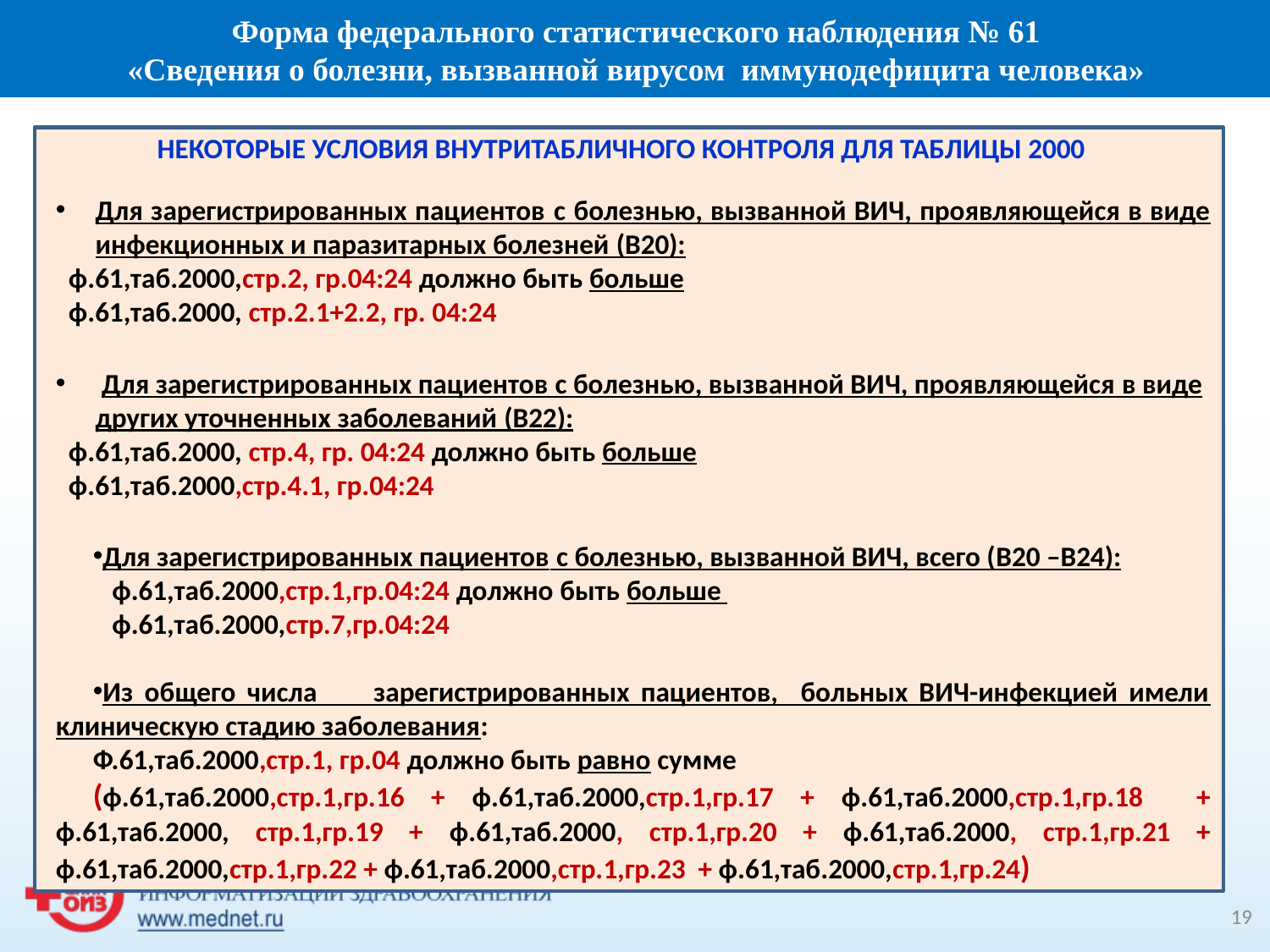

Форма федерального статистического наблюдения № 61
 «Сведения о болезни, вызванной вирусом  иммунодефицита человека»
НЕКОТОРЫЕ УСЛОВИЯ ВНУТРИТАБЛИЧНОГО КОНТРОЛЯ ДЛЯ ТАБЛИЦЫ 2000

Для зарегистрированных пациентов с болезнью, вызванной ВИЧ, проявляющейся в виде инфекционных и паразитарных болезней (В20):
  ф.61,таб.2000,стр.2, гр.04:24 должно быть больше
  ф.61,таб.2000, стр.2.1+2.2, гр. 04:24

 Для зарегистрированных пациентов с болезнью, вызванной ВИЧ, проявляющейся в виде других уточненных заболеваний (В22):
  ф.61,таб.2000, стр.4, гр. 04:24 должно быть больше
  ф.61,таб.2000,стр.4.1, гр.04:24

Для зарегистрированных пациентов с болезнью, вызванной ВИЧ, всего (В20 –В24):
   ф.61,таб.2000,стр.1,гр.04:24 должно быть больше
   ф.61,таб.2000,стр.7,гр.04:24

Из общего числа     зарегистрированных пациентов,  больных ВИЧ-инфекцией имели клиническую стадию заболевания:
Ф.61,таб.2000,стр.1, гр.04 должно быть равно сумме
(ф.61,таб.2000,стр.1,гр.16 + ф.61,таб.2000,стр.1,гр.17 + ф.61,таб.2000,стр.1,гр.18  + ф.61,таб.2000, стр.1,гр.19 + ф.61,таб.2000, стр.1,гр.20 + ф.61,таб.2000, стр.1,гр.21 + ф.61,таб.2000,стр.1,гр.22 + ф.61,таб.2000,стр.1,гр.23  + ф.61,таб.2000,стр.1,гр.24)
19